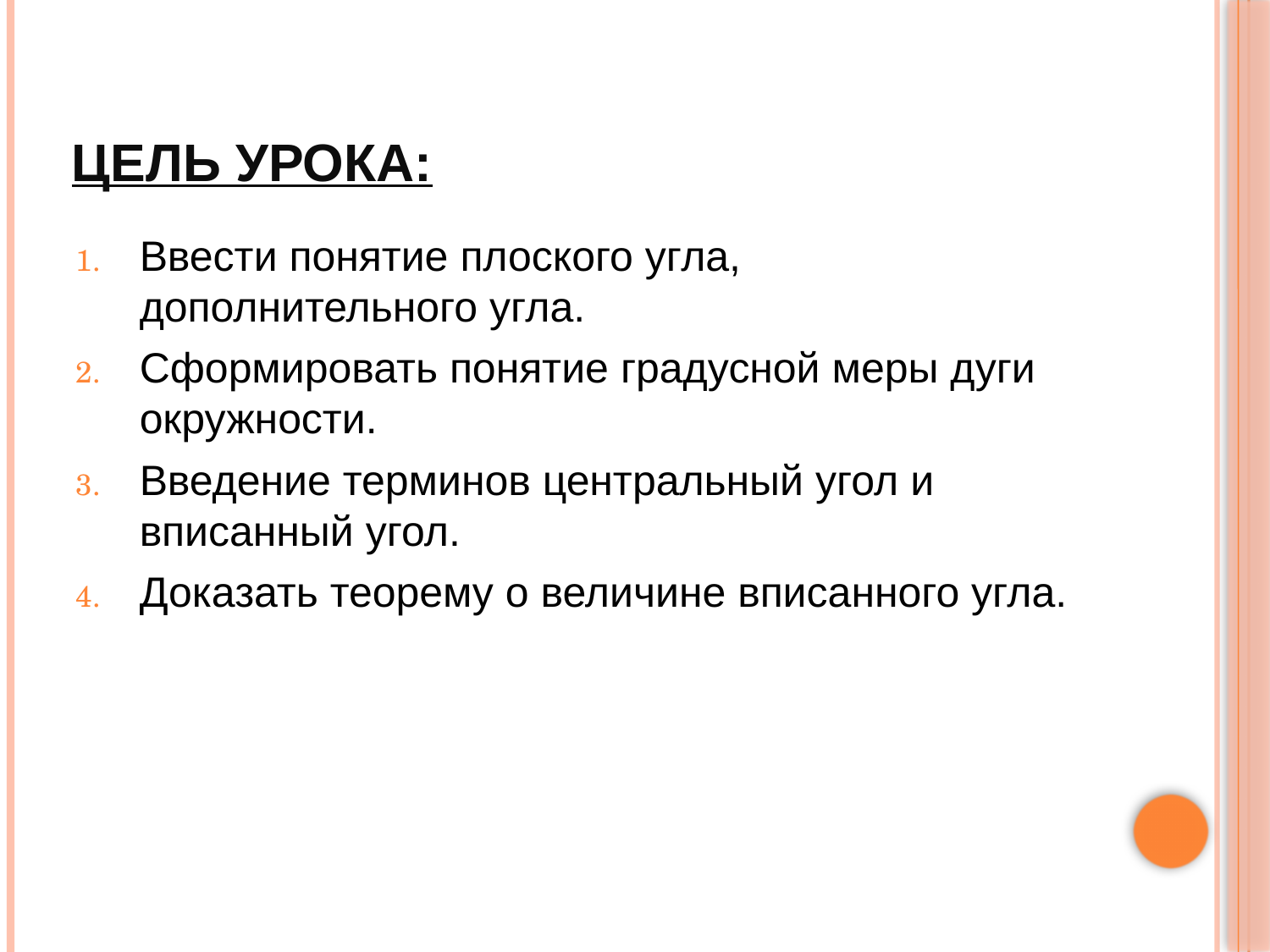

# Цель урока:
Ввести понятие плоского угла, дополнительного угла.
Сформировать понятие градусной меры дуги  окружности.
Введение терминов центральный угол и вписанный угол.
Доказать теорему о величине вписанного угла.